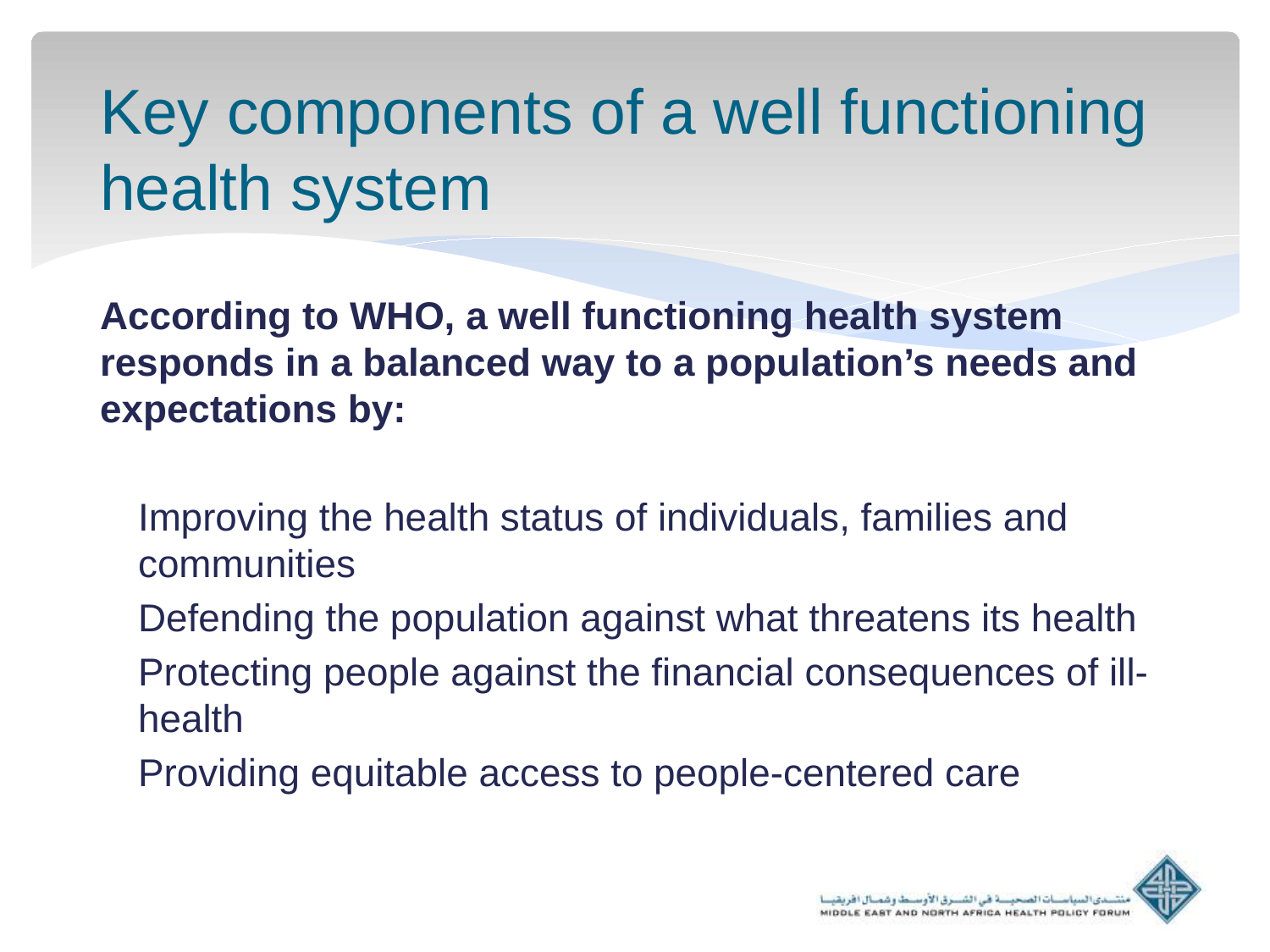

# Key components of a well functioning health system
According to WHO, a well functioning health system responds in a balanced way to a population’s needs and expectations by:

Improving the health status of individuals, families and communities
Defending the population against what threatens its health
Protecting people against the financial consequences of ill-health
Providing equitable access to people-centered care